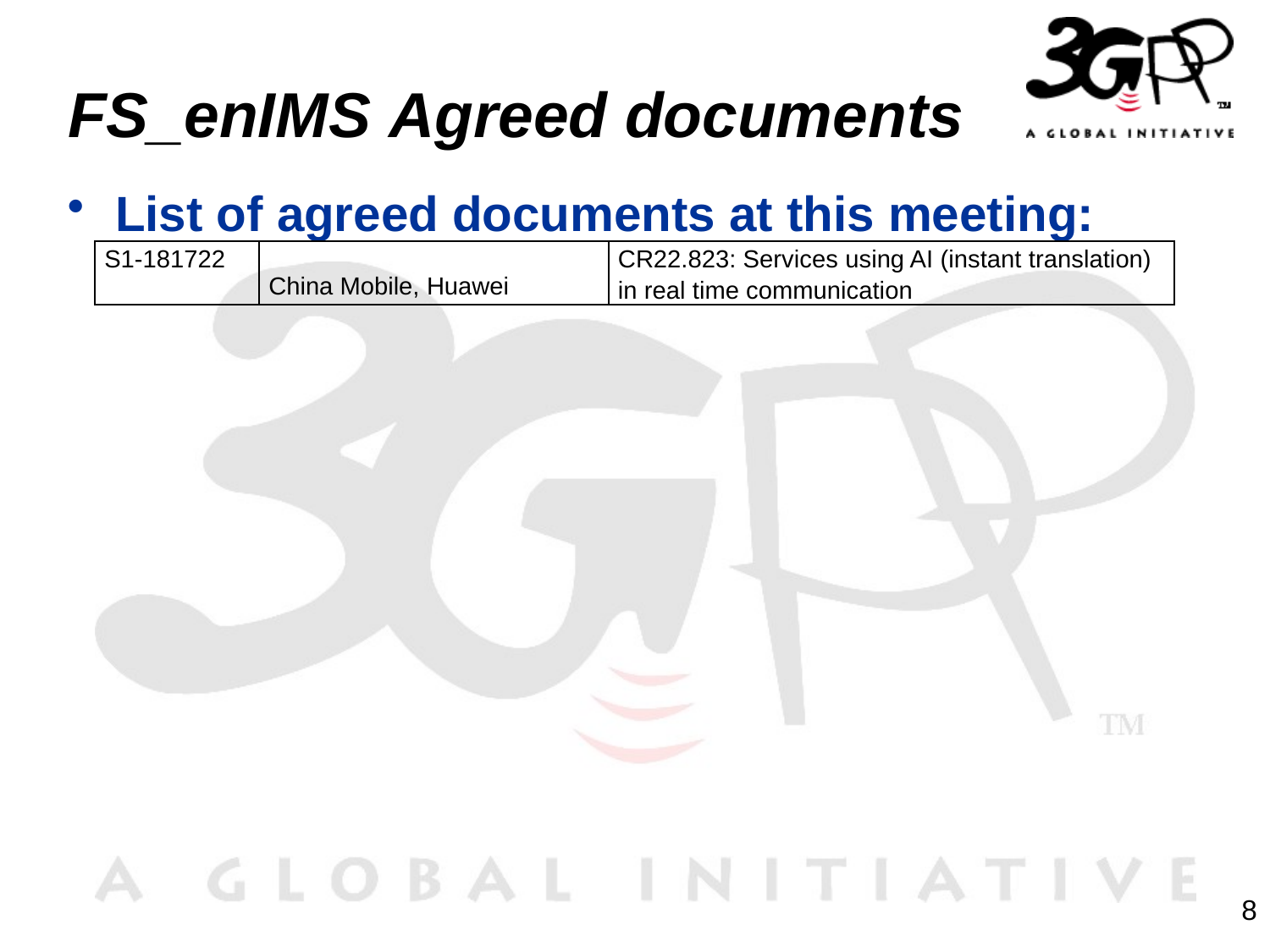

# FS_enIMS Agreed documents
List of agreed documents at this meeting:

| S1-181722 | China Mobile, Huawei | CR22.823: Services using AI (instant translation) in real time communication |
| --- | --- | --- |
8